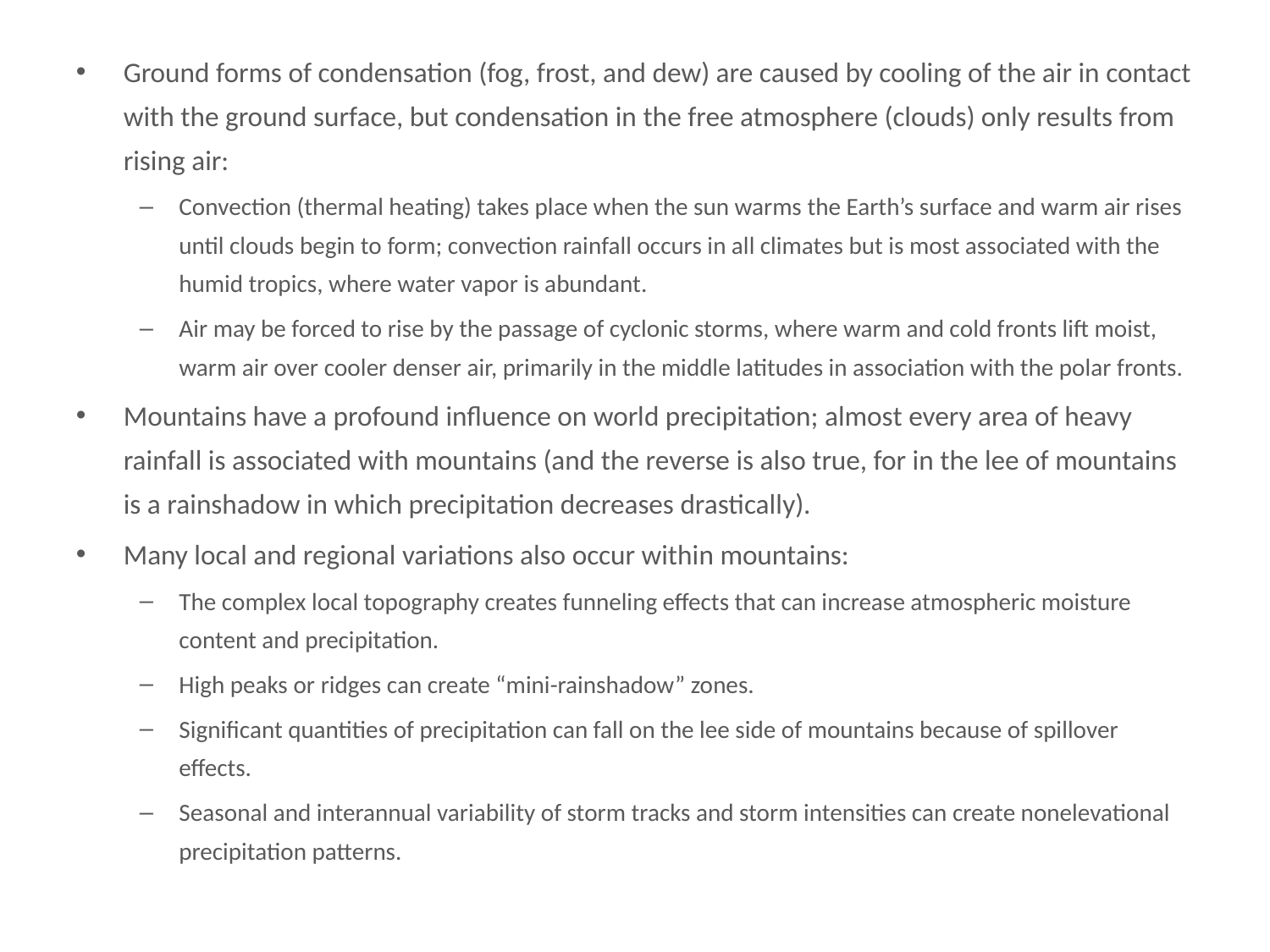

# Ground forms of condensation (fog, frost, and dew) are caused by cooling of t...
Ground forms of condensation (fog, frost, and dew) are caused by cooling of the air in contact with the ground surface, but condensation in the free atmosphere (clouds) only results from rising air:
Convection (thermal heating) takes place when the sun warms the Earth’s surface and warm air rises until clouds begin to form; convection rainfall occurs in all climates but is most associated with the humid tropics, where water vapor is abundant.
Air may be forced to rise by the passage of cyclonic storms, where warm and cold fronts lift moist, warm air over cooler denser air, primarily in the middle latitudes in association with the polar fronts.
Mountains have a profound influence on world precipitation; almost every area of heavy rainfall is associated with mountains (and the reverse is also true, for in the lee of mountains is a rainshadow in which precipitation decreases drastically).
Many local and regional variations also occur within mountains:
The complex local topography creates funneling effects that can increase atmospheric moisture content and precipitation.
High peaks or ridges can create “mini-rainshadow” zones.
Significant quantities of precipitation can fall on the lee side of mountains because of spillover effects.
Seasonal and interannual variability of storm tracks and storm intensities can create nonelevational precipitation patterns.